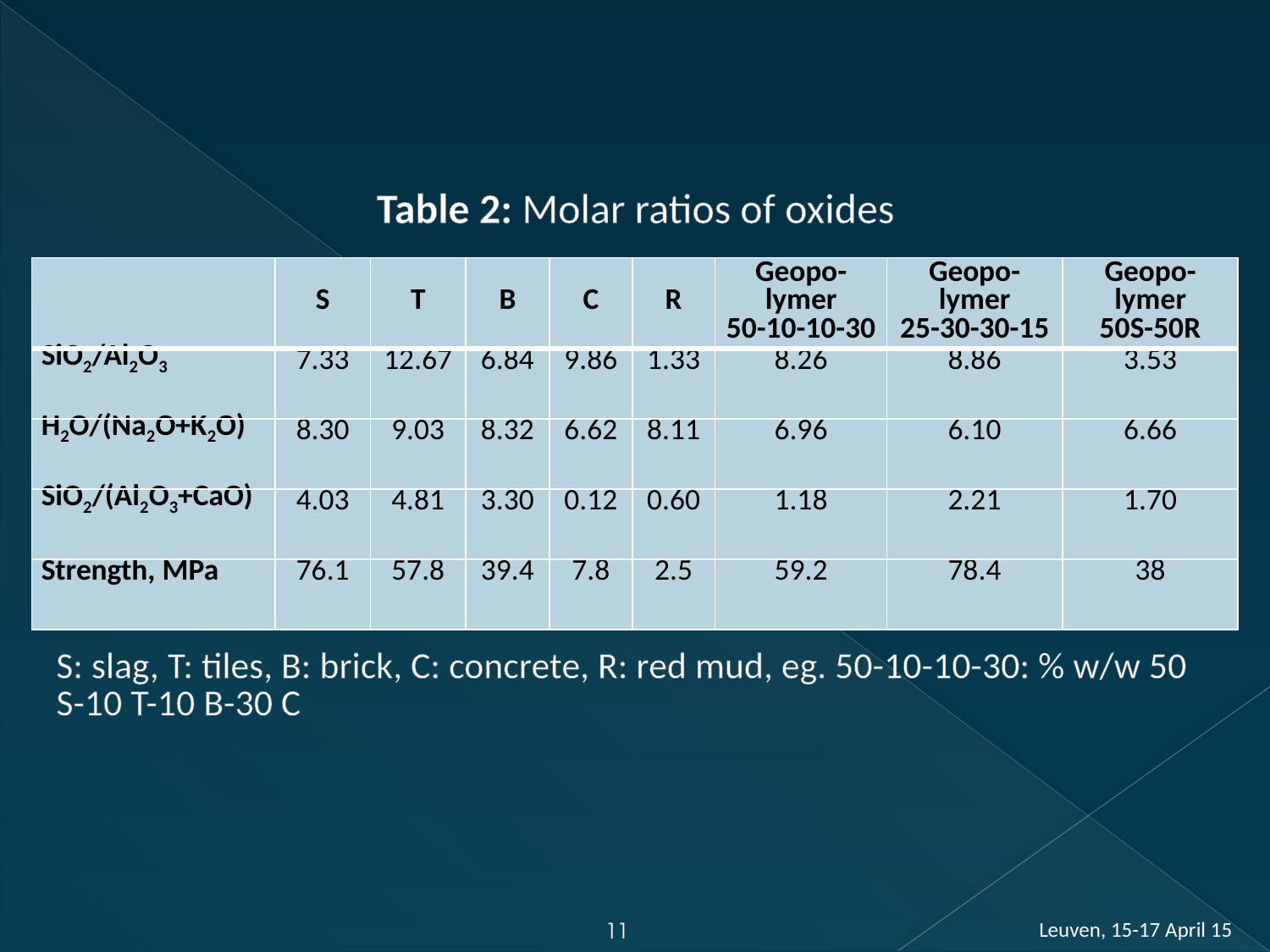

# Table 2: Molar ratios of oxides
|  | S | T | B | C | R | Geopo-lymer 50-10-10-30 | Geopo-lymer 25-30-30-15 | Geopo-lymer 50S-50R |
| --- | --- | --- | --- | --- | --- | --- | --- | --- |
| SiO2/Al2O3 | 7.33 | 12.67 | 6.84 | 9.86 | 1.33 | 8.26 | 8.86 | 3.53 |
| H2O/(Na2O+K2O) | 8.30 | 9.03 | 8.32 | 6.62 | 8.11 | 6.96 | 6.10 | 6.66 |
| SiO2/(Al2O3+CaO) | 4.03 | 4.81 | 3.30 | 0.12 | 0.60 | 1.18 | 2.21 | 1.70 |
| Strength, MPa | 76.1 | 57.8 | 39.4 | 7.8 | 2.5 | 59.2 | 78.4 | 38 |
S: slag, T: tiles, B: brick, C: concrete, R: red mud, eg. 50-10-10-30: % w/w 50 S-10 T-10 B-30 C
11